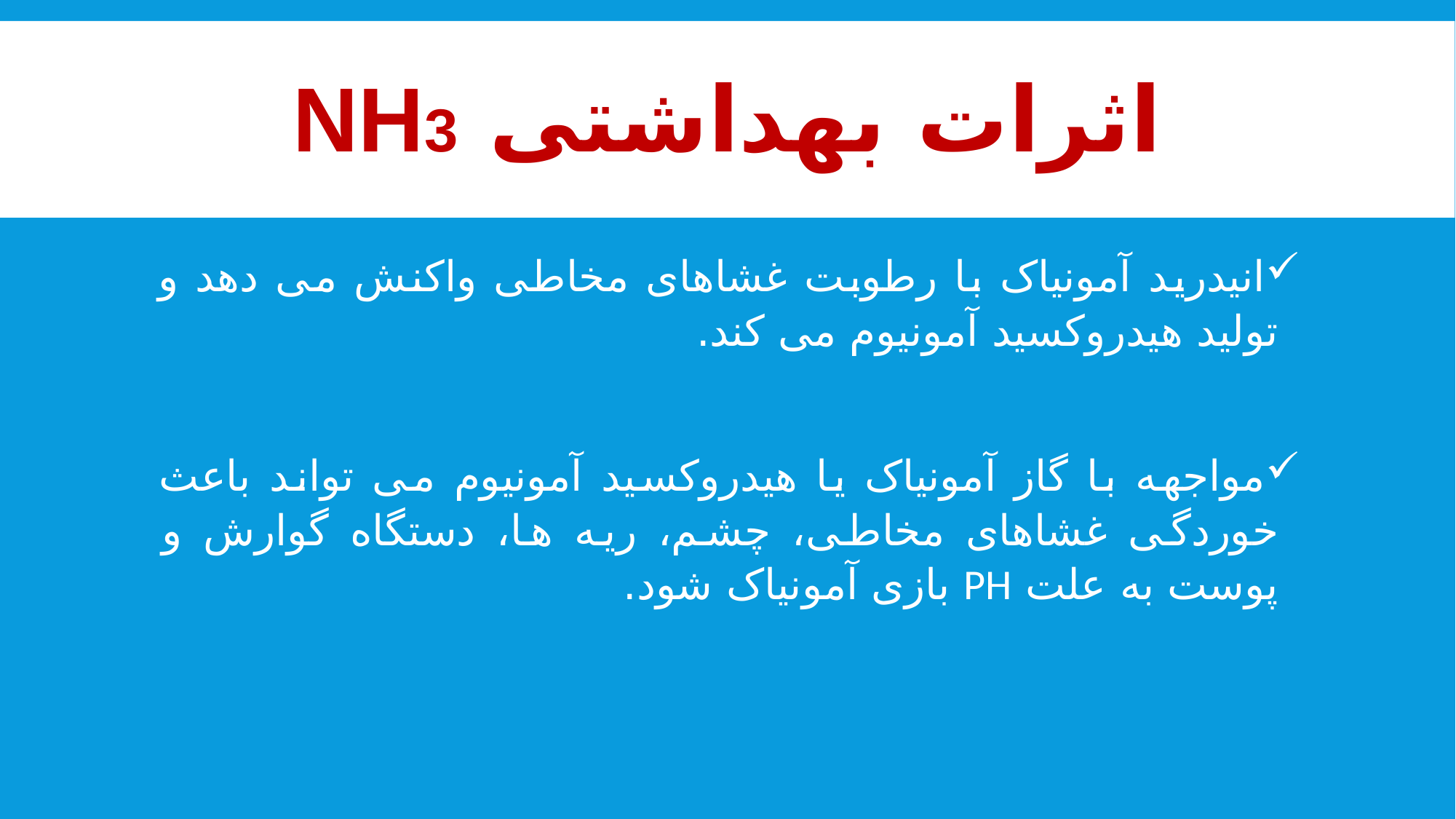

# اثرات بهداشتی NH3
انیدرید آمونیاک با رطوبت غشاهای مخاطی واکنش می دهد و تولید هیدروکسید آمونیوم می کند.

مواجهه با گاز آمونیاک یا هیدروکسید آمونیوم می تواند باعث خوردگی غشاهای مخاطی، چشم، ریه ها، دستگاه گوارش و پوست به علت PH بازی آمونیاک شود.